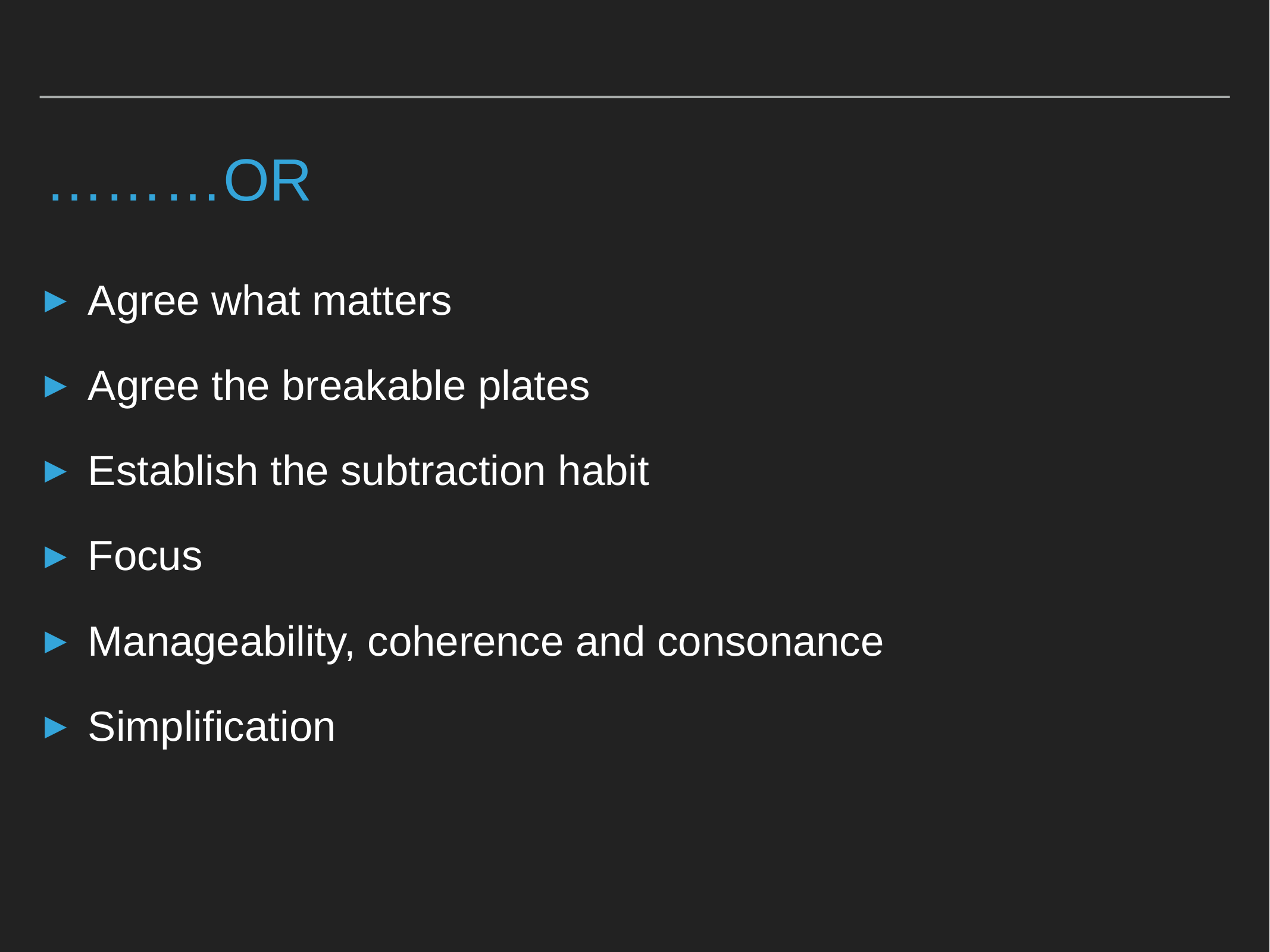

# ………or
Agree what matters
Agree the breakable plates
Establish the subtraction habit
Focus
Manageability, coherence and consonance
Simplification